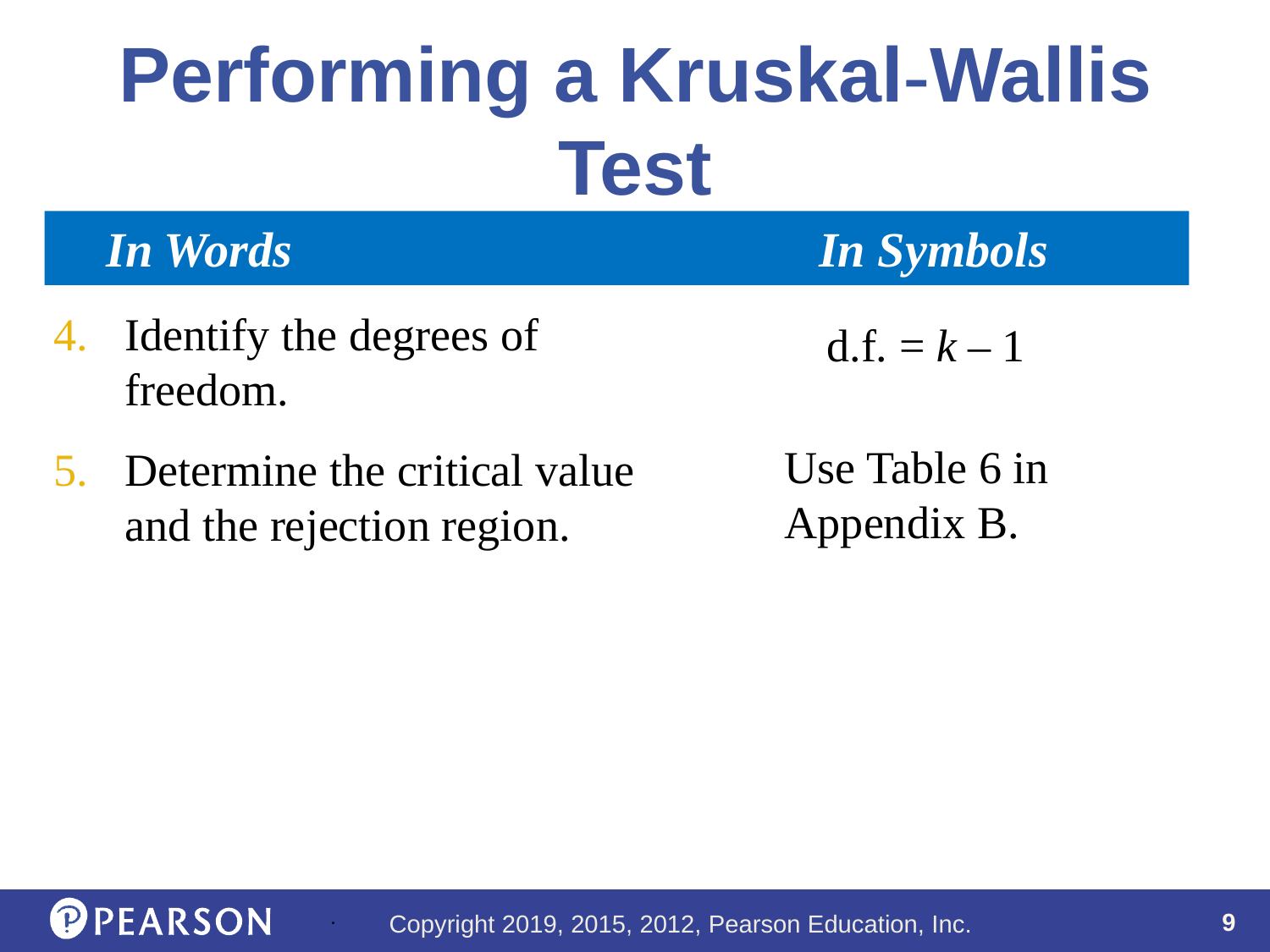

# Performing a Kruskal-Wallis Test
    In Words					In Symbols
Identify the degrees of freedom.
Determine the critical value and the rejection region.
d.f. = k – 1
Use Table 6 in Appendix B.
.